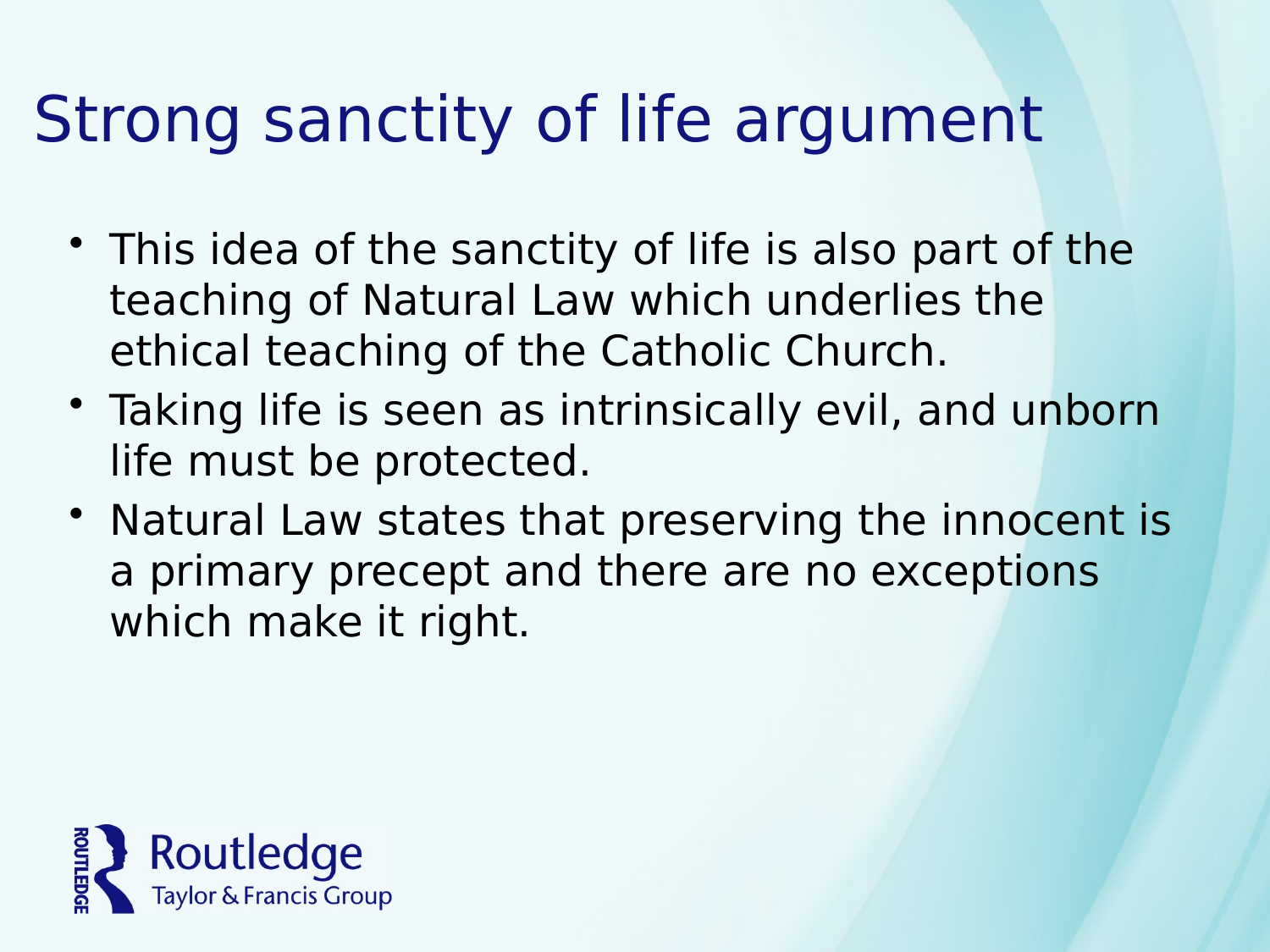

# Strong sanctity of life argument
This idea of the sanctity of life is also part of the teaching of Natural Law which underlies the ethical teaching of the Catholic Church.
Taking life is seen as intrinsically evil, and unborn life must be protected.
Natural Law states that preserving the innocent is a primary precept and there are no exceptions which make it right.